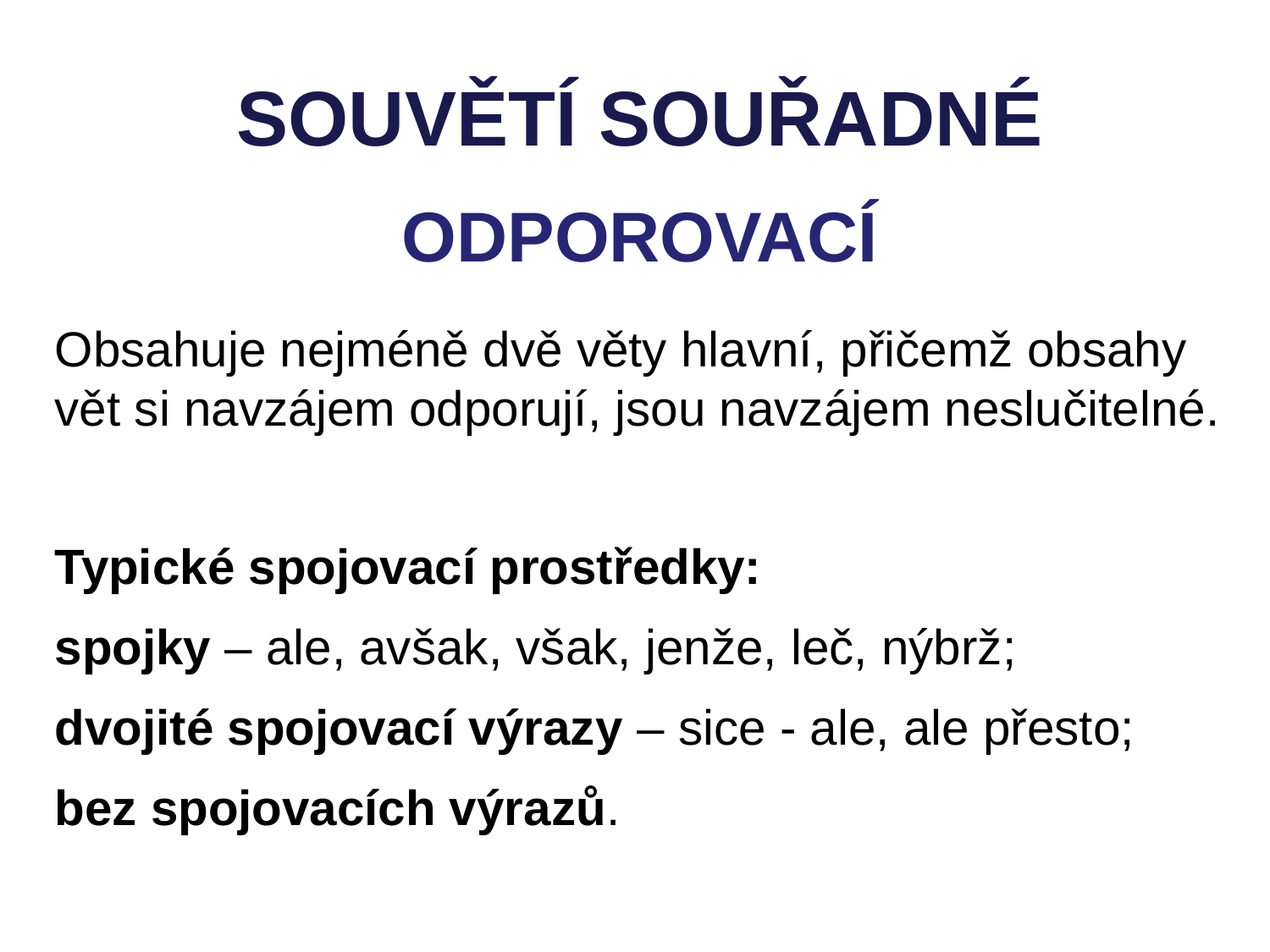

SOUVĚTÍ SOUŘADNÉ
ODPOROVACÍ
Obsahuje nejméně dvě věty hlavní, přičemž obsahy vět si navzájem odporují, jsou navzájem neslučitelné.
Typické spojovací prostředky:
spojky – ale, avšak, však, jenže, leč, nýbrž;
dvojité spojovací výrazy – sice - ale, ale přesto;
bez spojovacích výrazů.